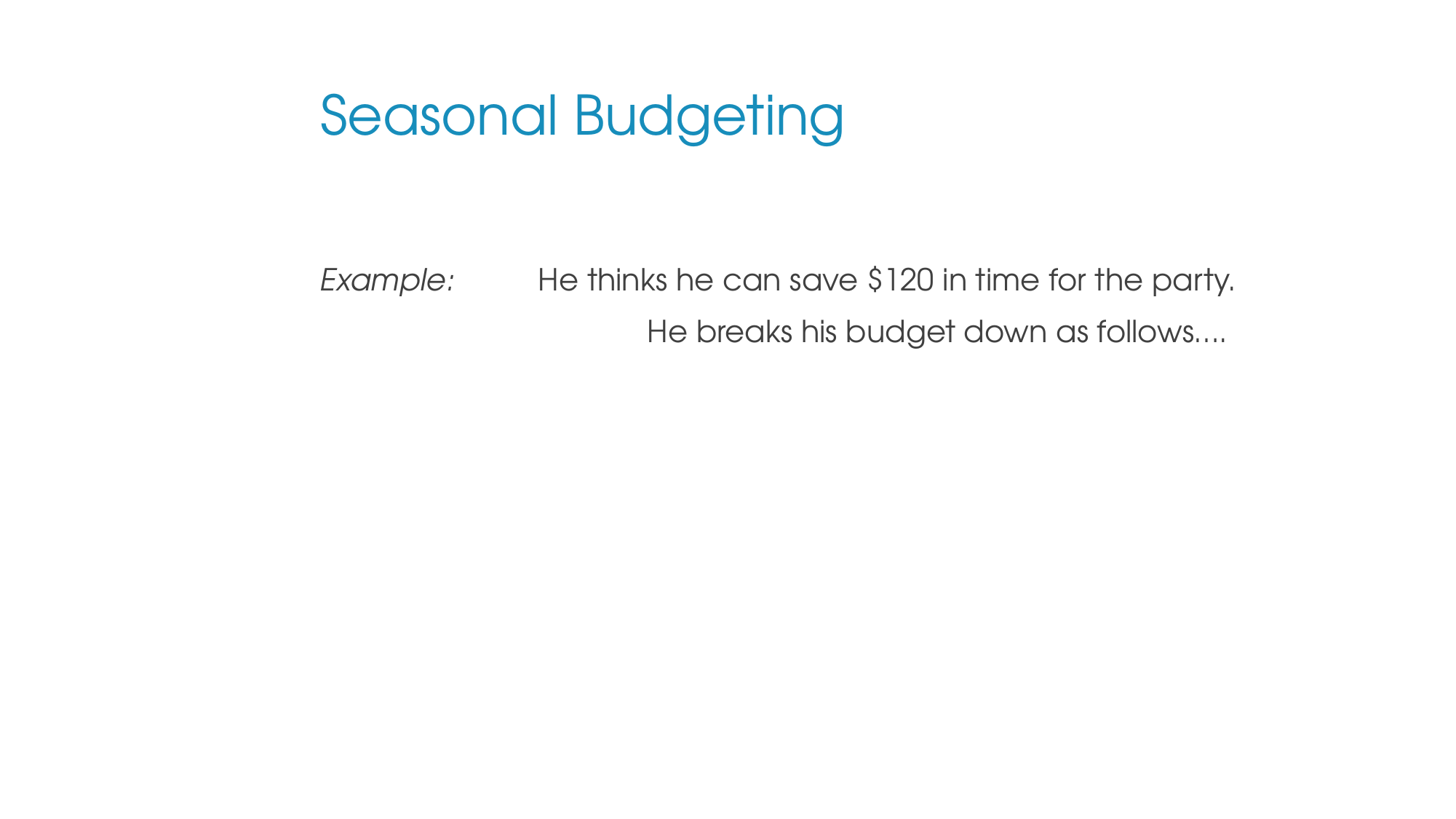

# Seasonal Budgeting
Example: 	He thinks he can save $120 in time for the party.
			He breaks his budget down as follows….